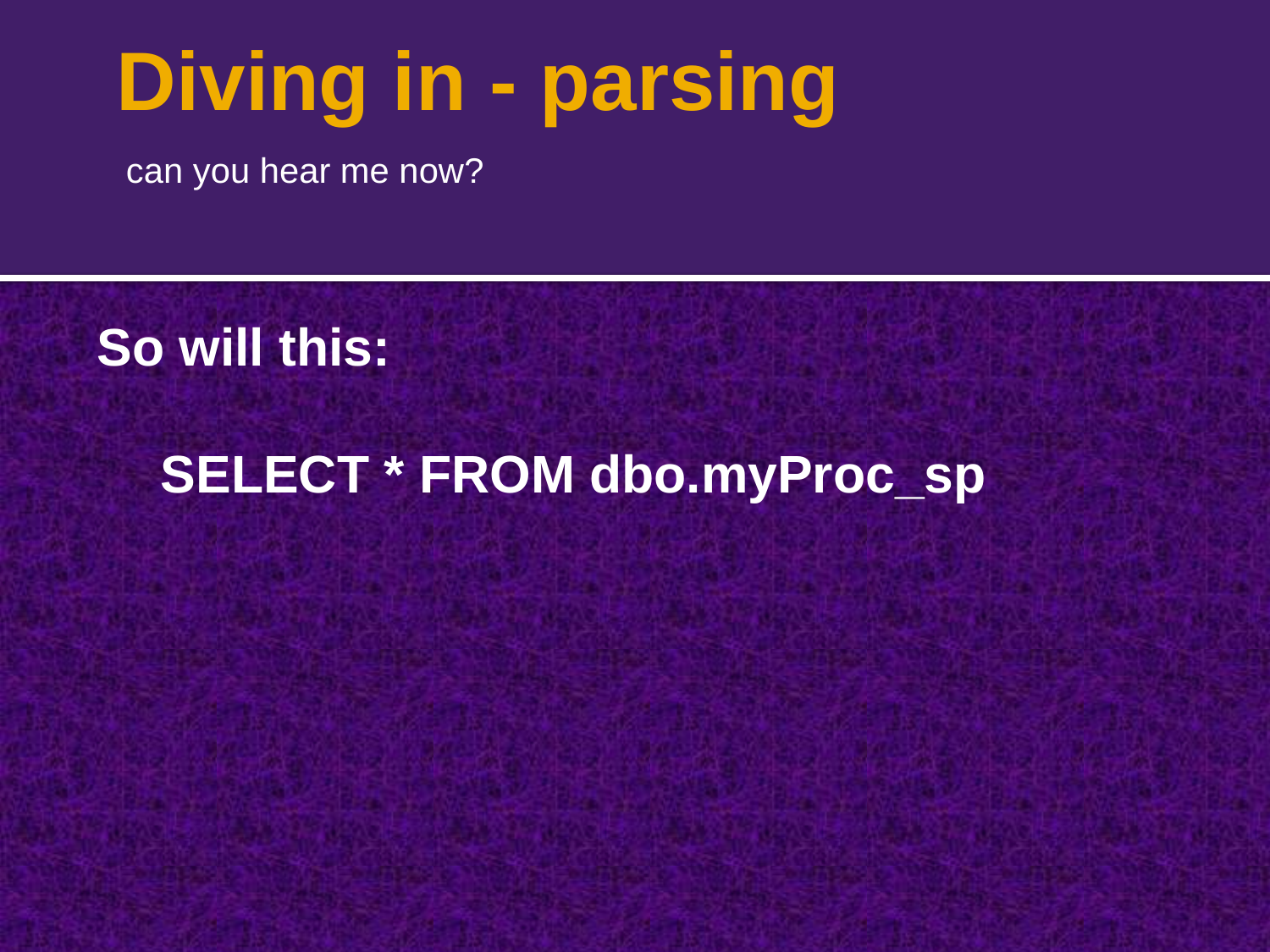

# Diving in - parsing
can you hear me now?
So will this:

SELECT * FROM dbo.myProc_sp